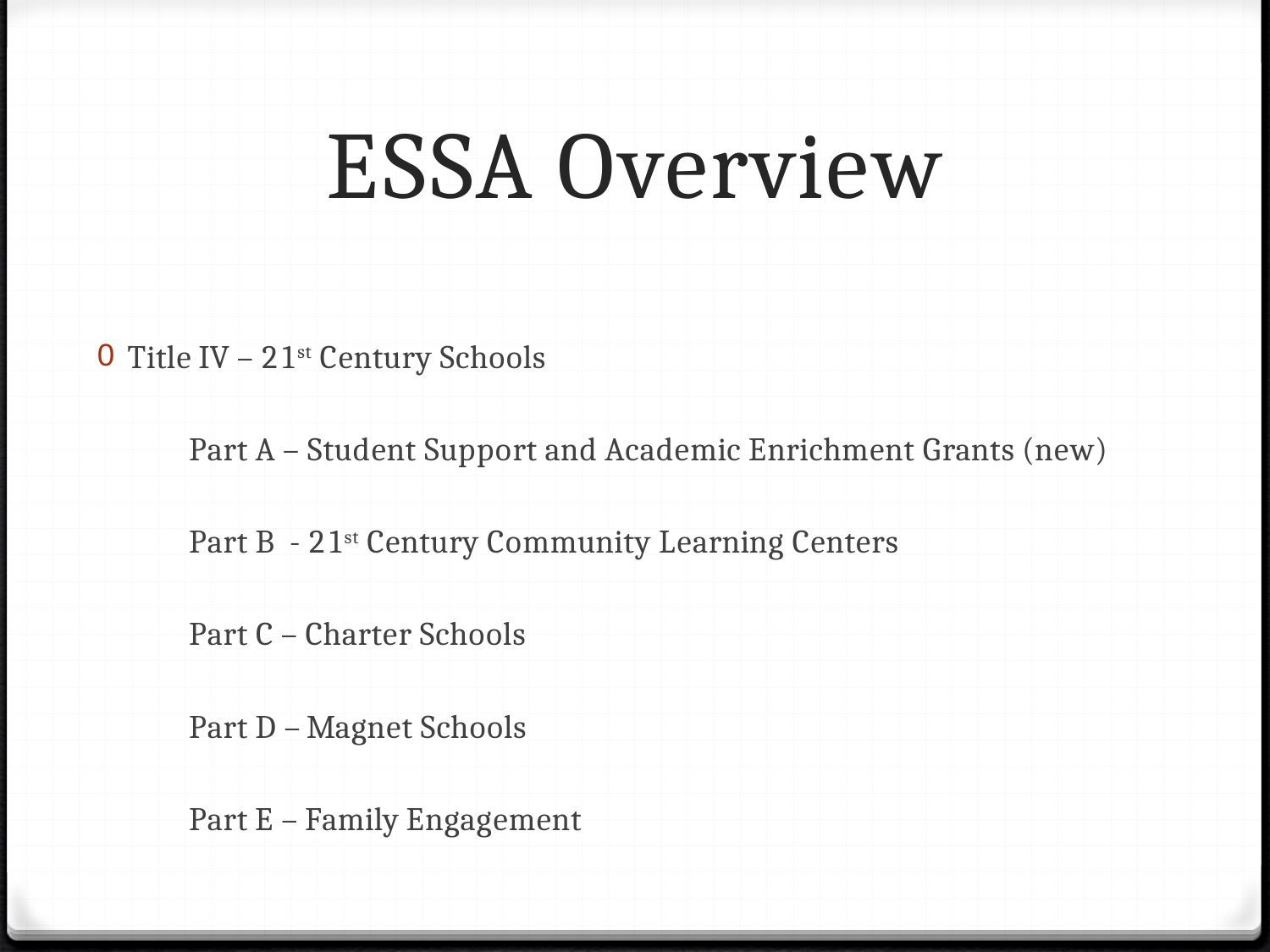

# ESSA Overview

Title IV – 21st Century Schools

	Part A – Student Support and Academic Enrichment Grants (new)

	Part B  - 21st Century Community Learning Centers

	Part C – Charter Schools

	Part D – Magnet Schools

	Part E – Family Engagement